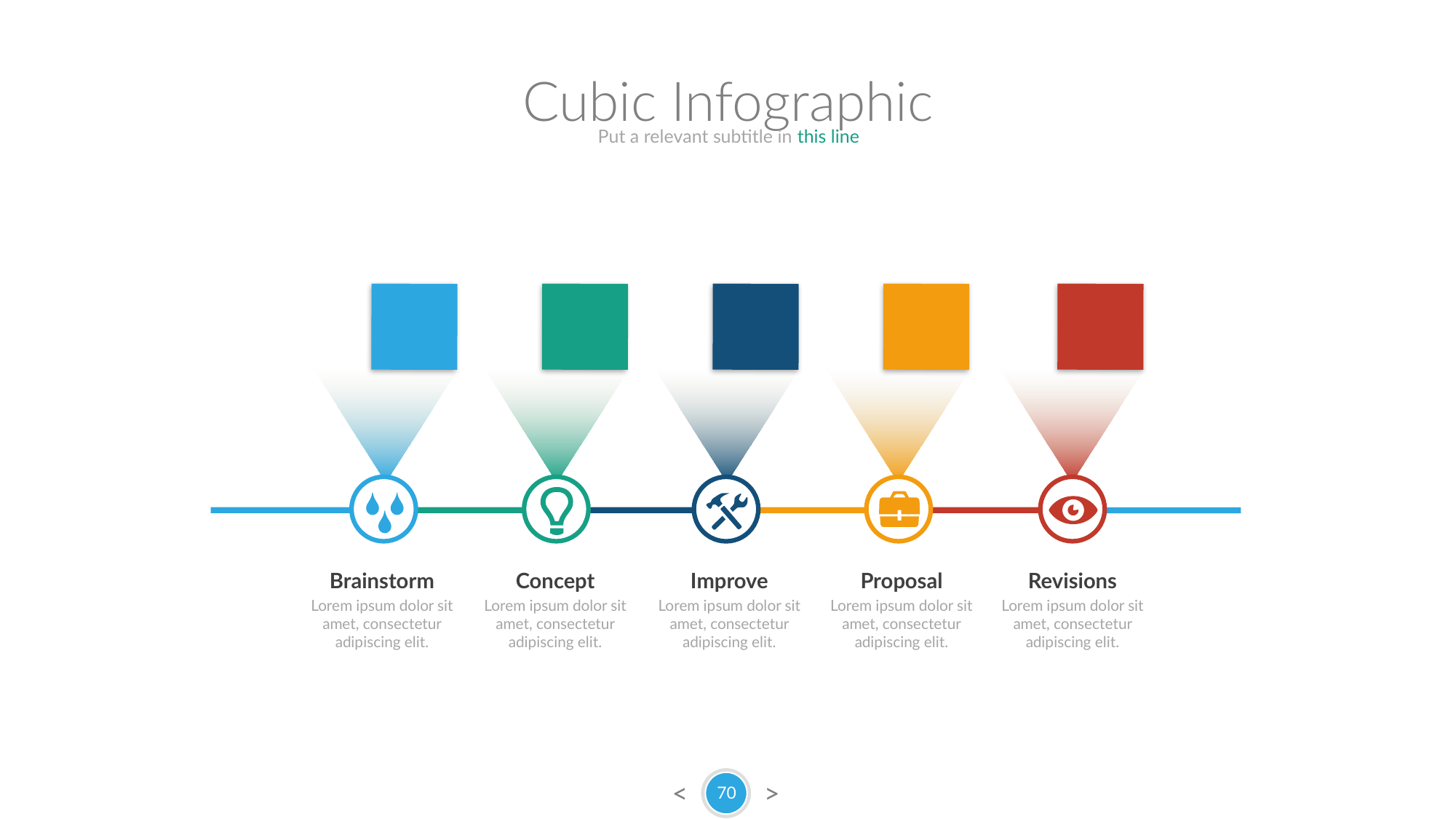

Cubic Infographic
Put a relevant subtitle in this line

Revisions
Lorem ipsum dolor sit amet, consectetur adipiscing elit.
Brainstorm
Lorem ipsum dolor sit amet, consectetur adipiscing elit.
Improve
Lorem ipsum dolor sit amet, consectetur adipiscing elit.
Proposal
Lorem ipsum dolor sit amet, consectetur adipiscing elit.
Concept
Lorem ipsum dolor sit amet, consectetur adipiscing elit.
70